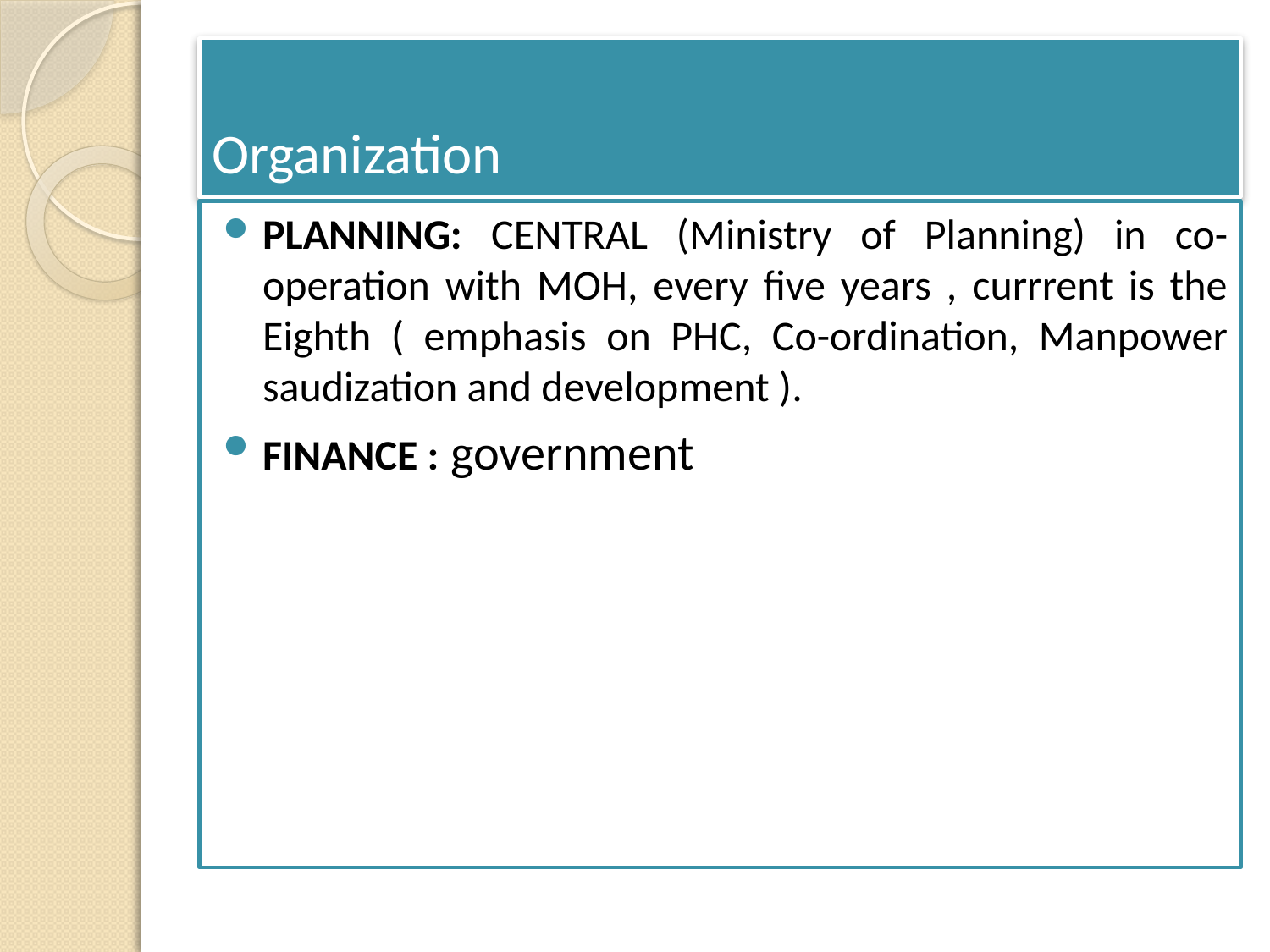

# Organization
PLANNING: CENTRAL (Ministry of Planning) in co-operation with MOH, every five years , currrent is the Eighth ( emphasis on PHC, Co-ordination, Manpower saudization and development ).
FINANCE : government